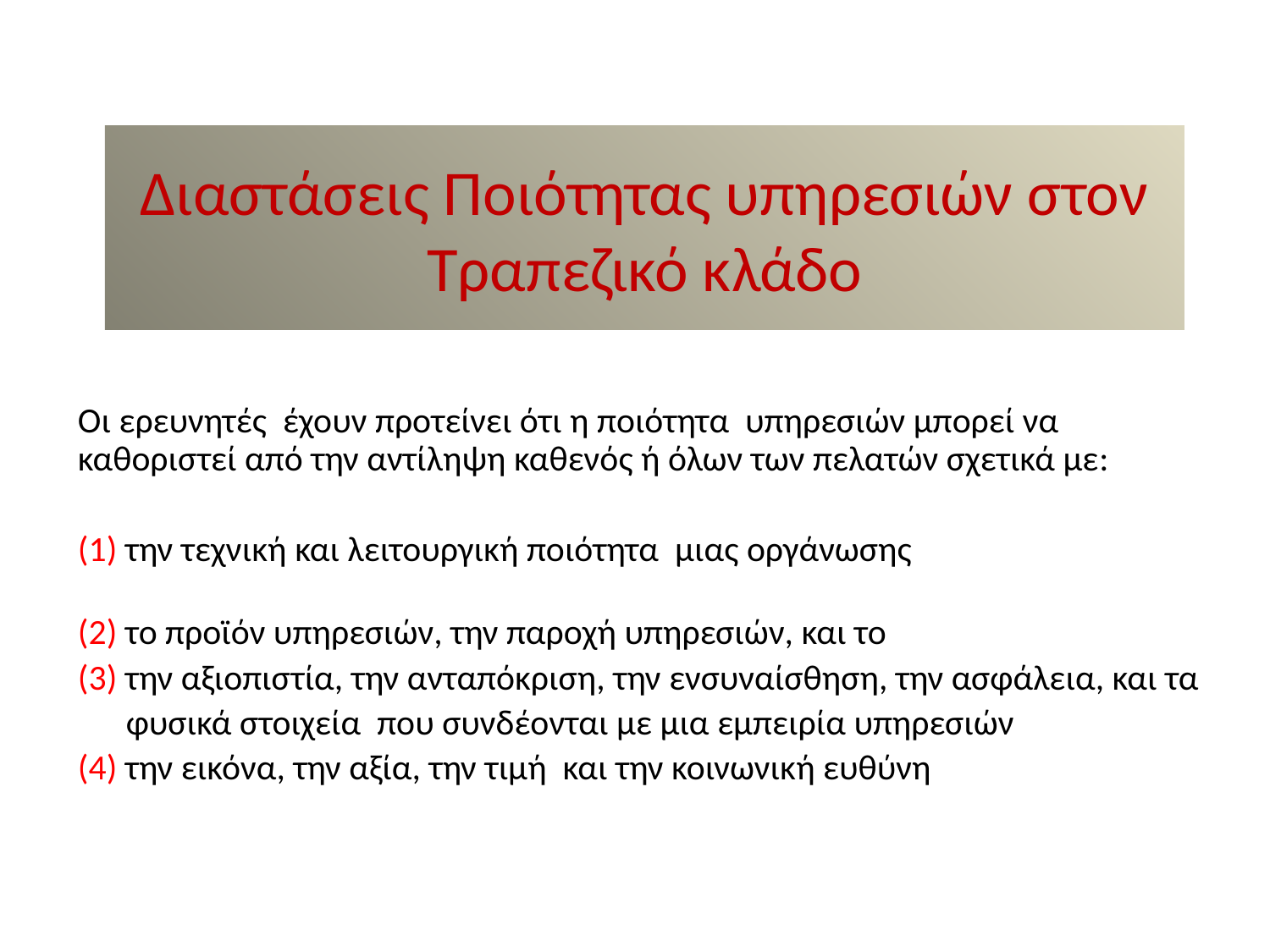

# Διαστάσεις Ποιότητας υπηρεσιών στον Τραπεζικό κλάδο
Οι ερευνητές  έχουν προτείνει ότι η ποιότητα  υπηρεσιών μπορεί να καθοριστεί από την αντίληψη καθενός ή όλων των πελατών σχετικά με:

(1) την τεχνική και λειτουργική ποιότητα  μιας οργάνωσης
(2) το προϊόν υπηρεσιών, την παροχή υπηρεσιών, και το
(3) την αξιοπιστία, την ανταπόκριση, την ενσυναίσθηση, την ασφάλεια, και τα
      φυσικά στοιχεία  που συνδέονται με μια εμπειρία υπηρεσιών
(4) την εικόνα, την αξία, την τιμή  και την κοινωνική ευθύνη